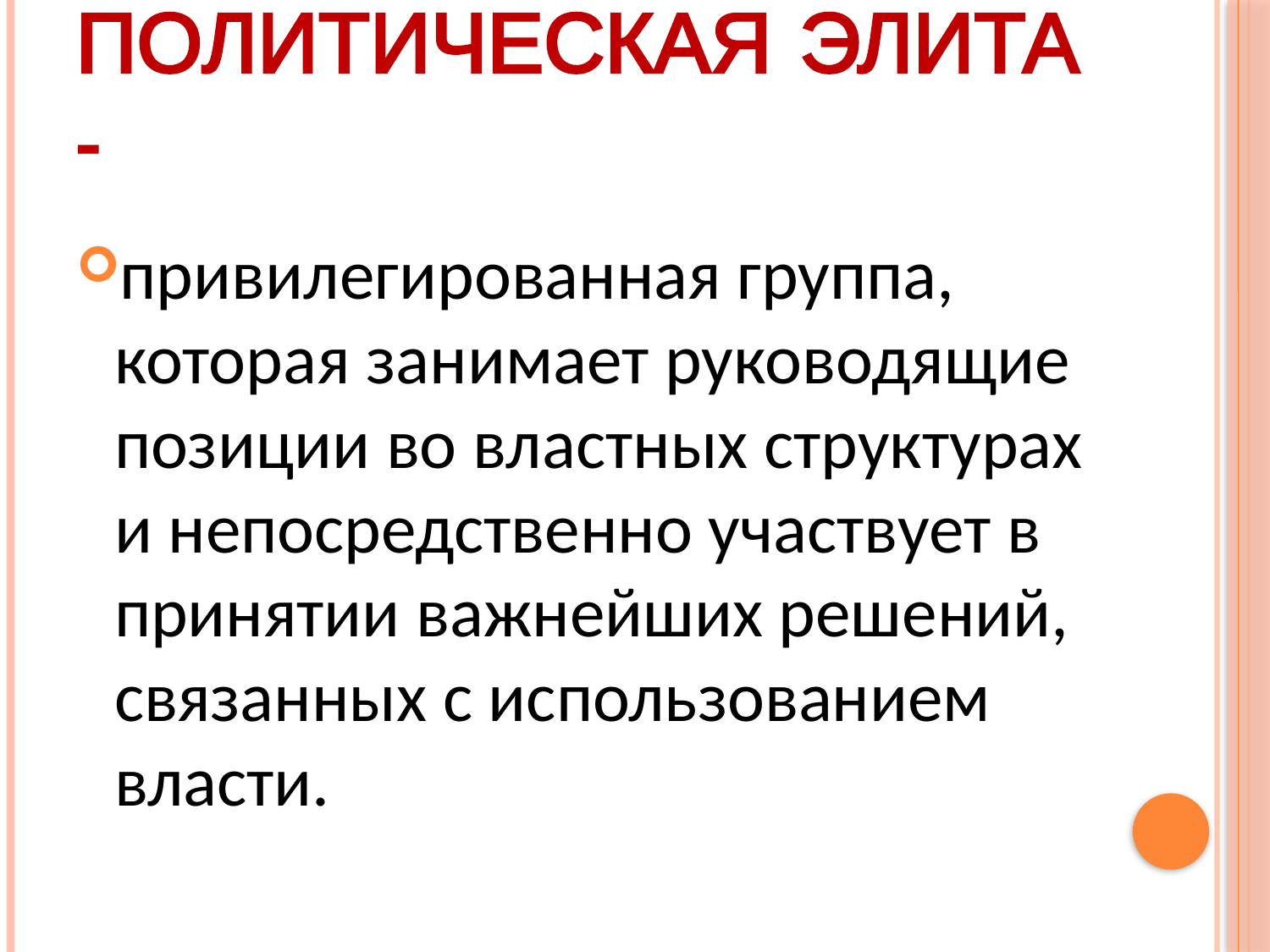

# Политическая элита -
привилегированная группа, которая занимает руководящие позиции во властных структурах и непосредственно участвует в принятии важнейших решений, связанных с использованием власти.